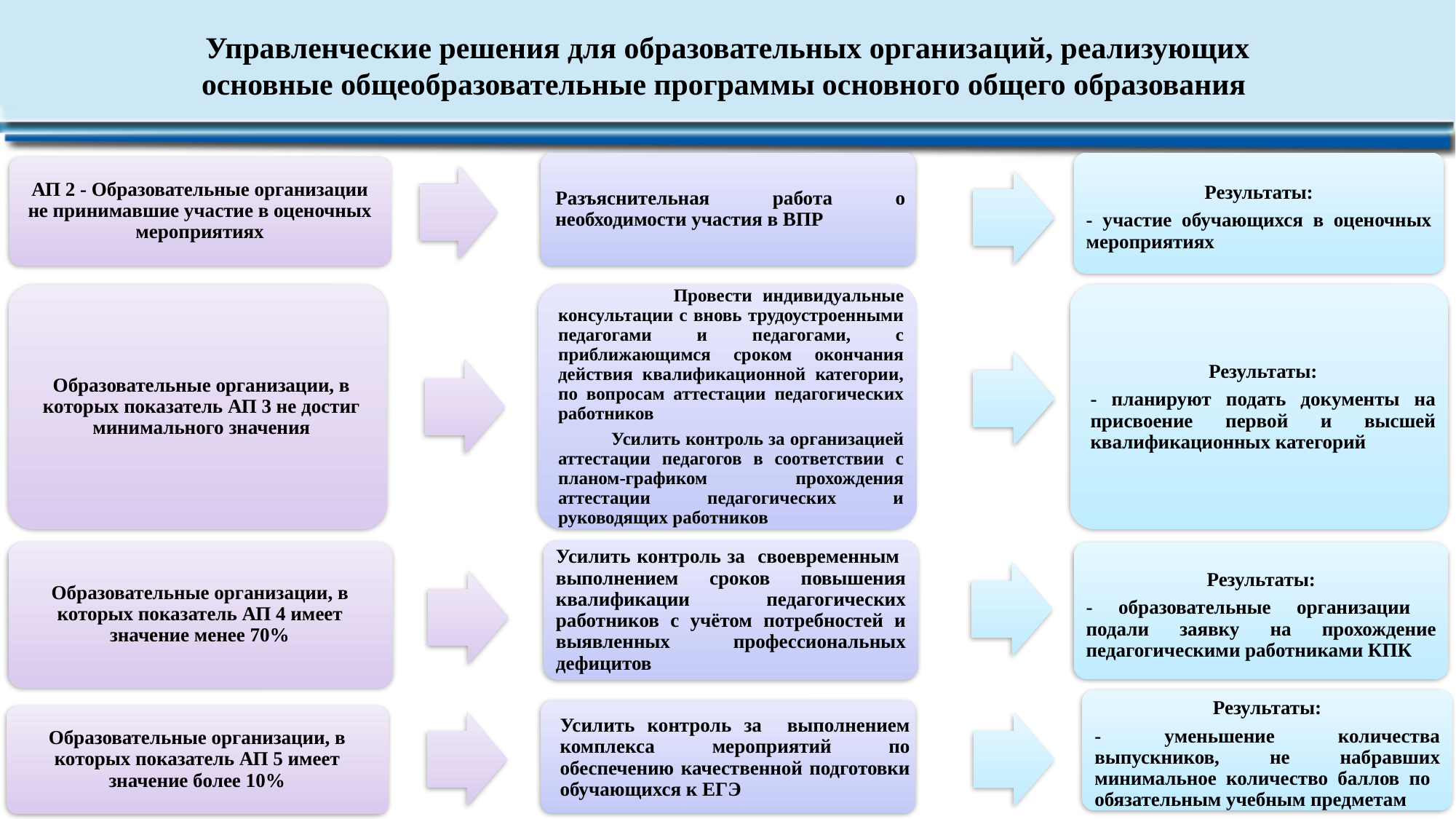

Управленческие решения для образовательных организаций, реализующих
основные общеобразовательные программы основного общего образования

Разъяснительная работа о необходимости участия в ВПР

Результаты:
- участие обучающихся в оценочных мероприятиях

АП 2 - Образовательные организации не принимавшие участие в оценочных мероприятиях

Образовательные организации, в которых показатель АП 3 не достиг минимального значения

           Провести индивидуальные консультации с вновь трудоустроенными педагогами и педагогами, с приближающимся сроком окончания действия квалификационной категории, по вопросам аттестации педагогических работников
          Усилить контроль за организацией аттестации педагогов в соответствии с планом-графиком прохождения аттестации педагогических и руководящих работников

Результаты:
- планируют подать документы на присвоение первой и высшей квалификационных категорий

Усилить контроль за  своевременным  выполнением сроков повышения квалификации педагогических работников с учётом потребностей и выявленных профессиональных дефицитов

Образовательные организации, в которых показатель АП 4 имеет значение менее 70%

Результаты:
- образовательные организации  подали заявку на прохождение педагогическими работниками КПК

Результаты:
- уменьшение количества выпускников, не набравших минимальное количество баллов по  обязательным учебным предметам

Усилить контроль за  выполнением комплекса мероприятий по обеспечению качественной подготовки обучающихся к ЕГЭ

Образовательные организации, в которых показатель АП 5 имеет значение более 10%